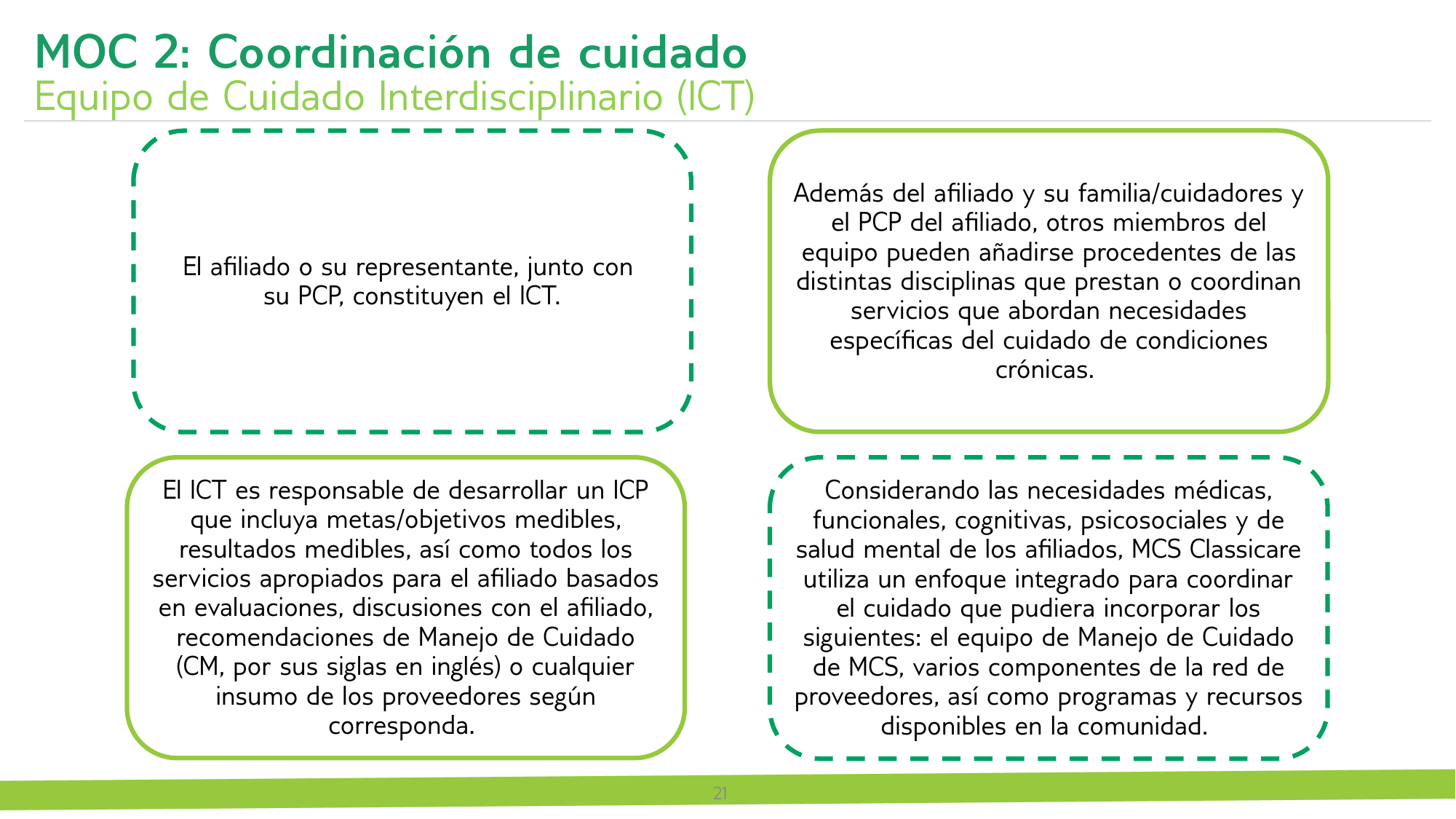

Equipo de Cuidado Interdisciplinario (ICT) (cont.)
MOC 2: Coordinación de cuidado
Equipo de Cuidado Interdisciplinario (ICT)

Además del afiliado y su familia/cuidadores y el PCP del afiliado, otros miembros del equipo pueden añadirse procedentes de las distintas disciplinas que prestan o coordinan servicios que abordan necesidades específicas del cuidado de condiciones crónicas.
El afiliado o su representante, junto con
su PCP, constituyen el ICT.

El ICT es responsable de desarrollar un ICP que incluya metas/objetivos medibles, resultados medibles, así como todos los servicios apropiados para el afiliado basados en evaluaciones, discusiones con el afiliado, recomendaciones de Manejo de Cuidado (CM, por sus siglas en inglés) o cualquier insumo de los proveedores según corresponda.
Considerando las necesidades médicas, funcionales, cognitivas, psicosociales y de salud mental de los afiliados, MCS Classicare utiliza un enfoque integrado para coordinar el cuidado que pudiera incorporar los siguientes: el equipo de Manejo de Cuidado de MCS, varios componentes de la red de proveedores, así como programas y recursos disponibles en la comunidad.
21